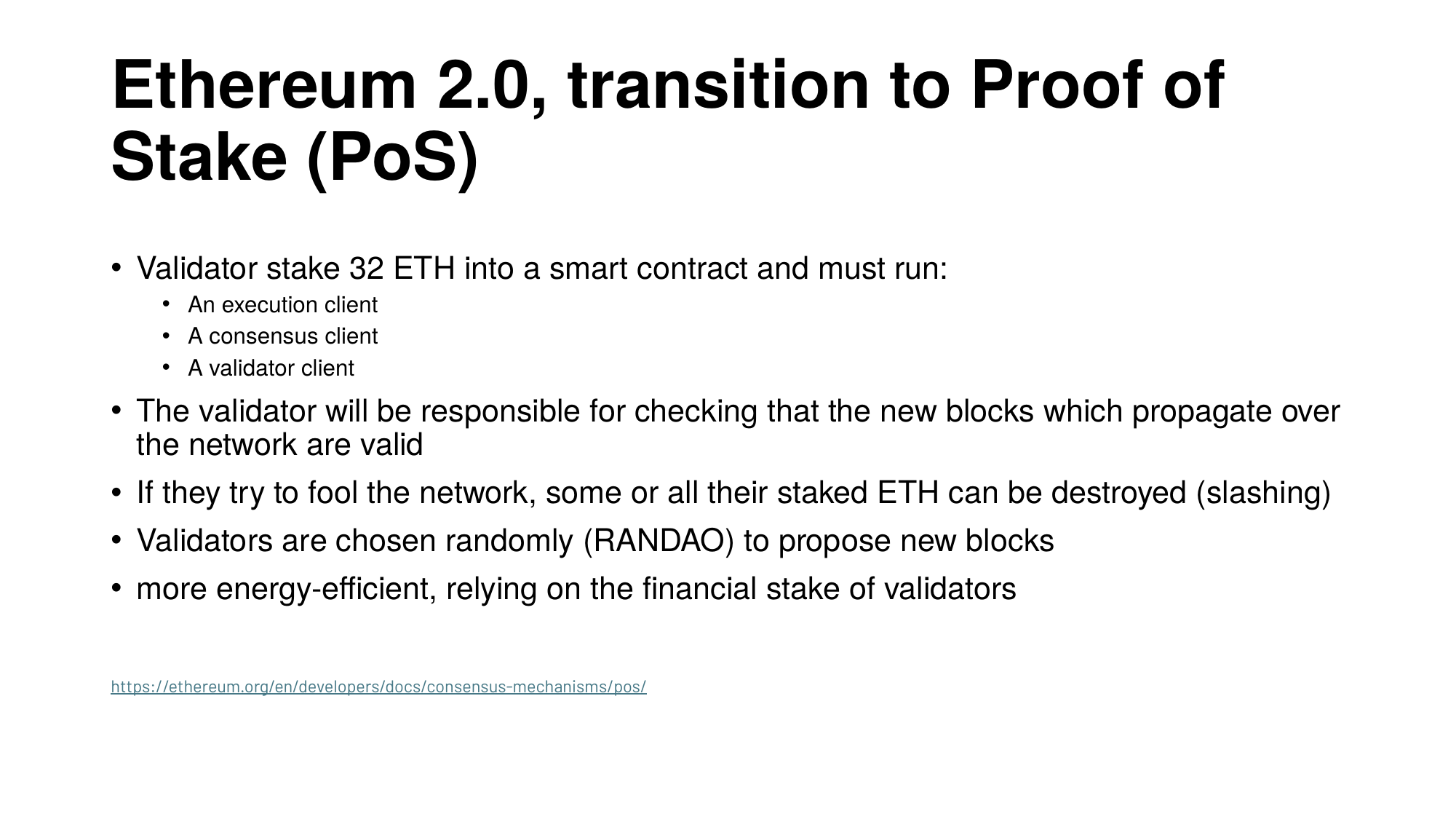

# Ethereum 2.0, transition to Proof of Stake (PoS)
Validator stake 32 ETH into a smart contract and must run:
An execution client
A consensus client
A validator client
The validator will be responsible for checking that the new blocks which propagate over the network are valid
If they try to fool the network, some or all their staked ETH can be destroyed (slashing)
Validators are chosen randomly (RANDAO) to propose new blocks
more energy-efficient, relying on the financial stake of validators

https://ethereum.org/en/developers/docs/consensus-mechanisms/pos/